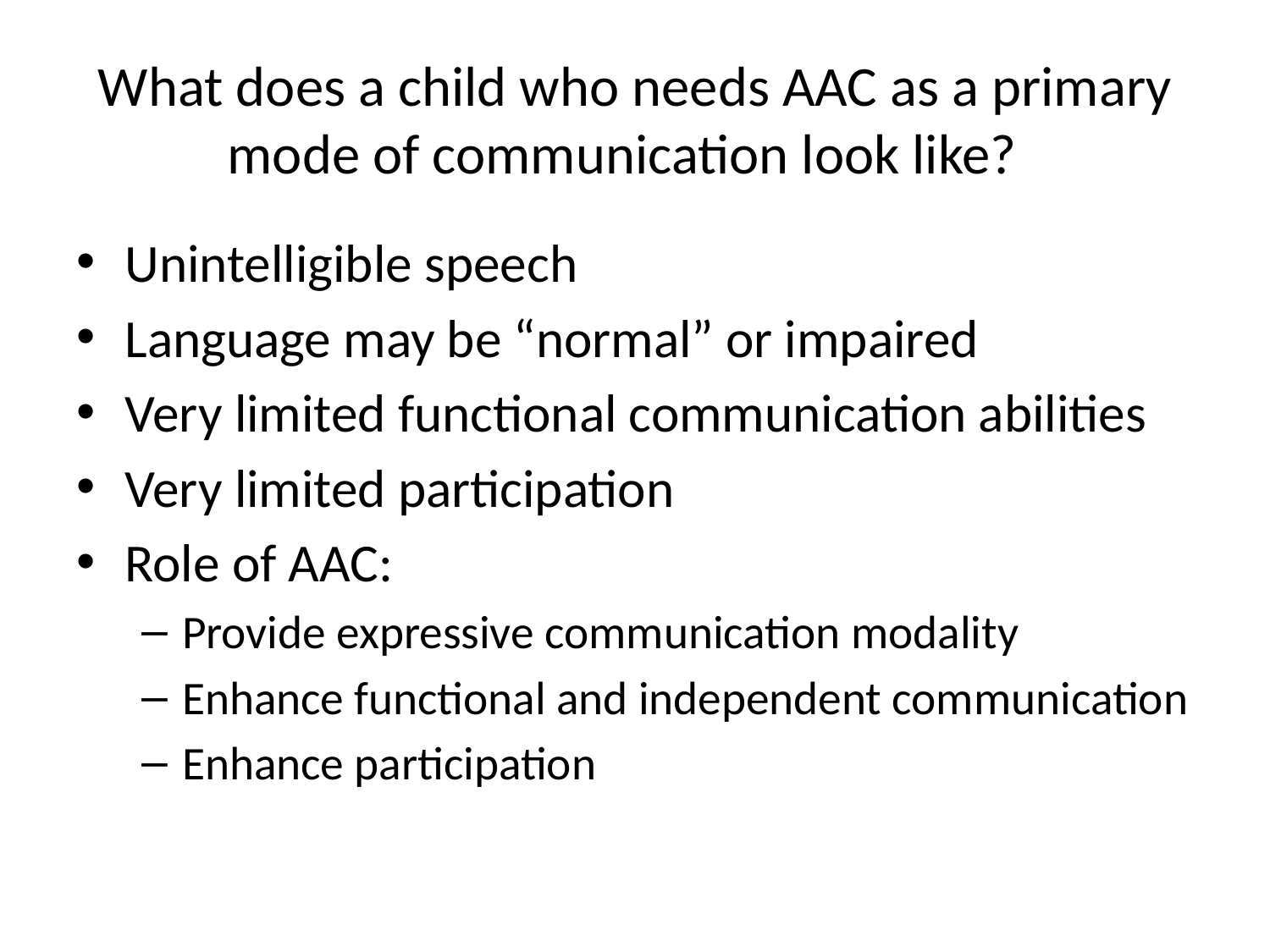

# What does a child who needs AAC as a primary mode of communication look like?
Unintelligible speech
Language may be “normal” or impaired
Very limited functional communication abilities
Very limited participation
Role of AAC:
Provide expressive communication modality
Enhance functional and independent communication
Enhance participation